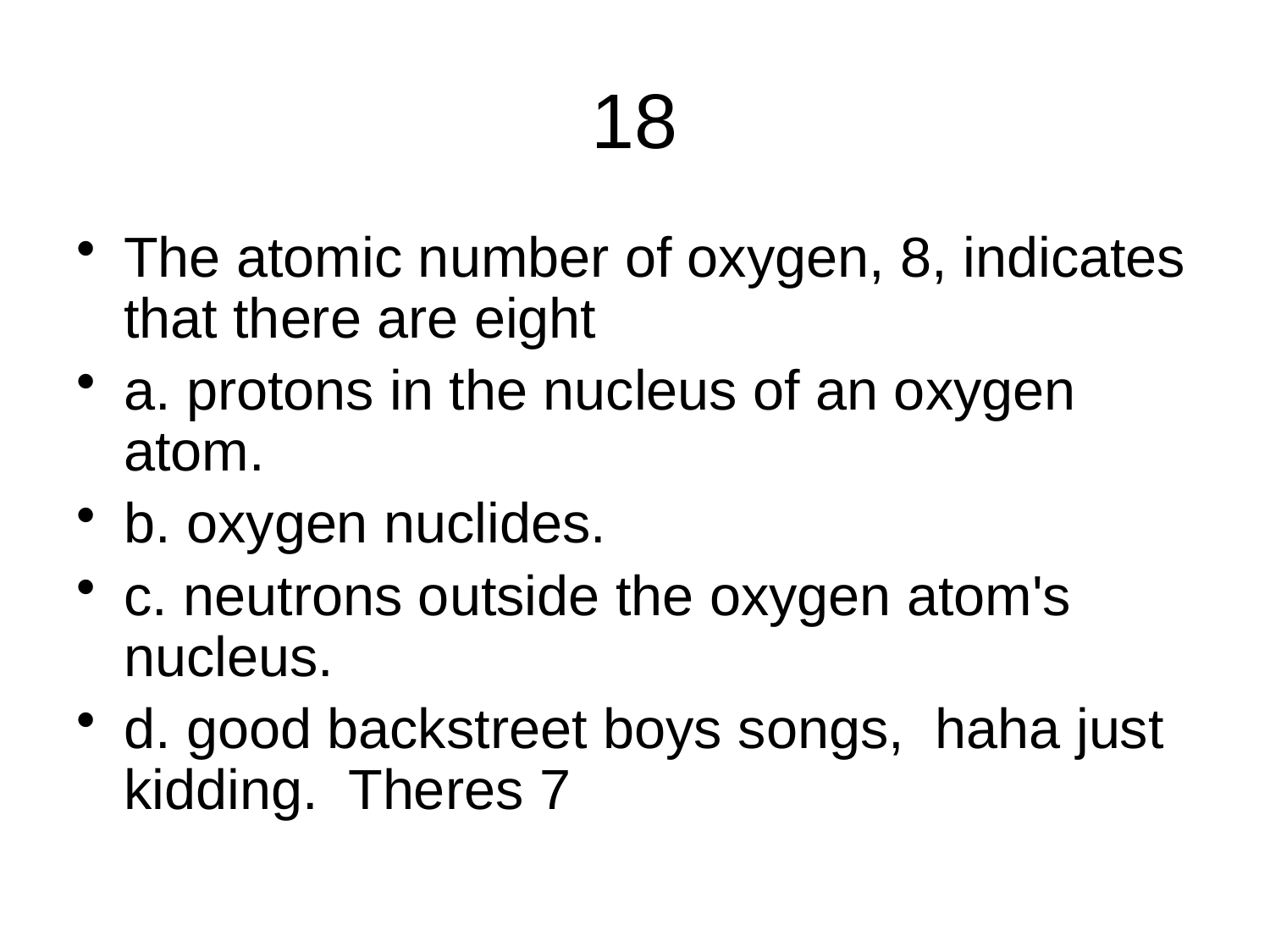

# 18
The atomic number of oxygen, 8, indicates that there are eight
a. protons in the nucleus of an oxygen atom.
b. oxygen nuclides.
c. neutrons outside the oxygen atom's nucleus.
d. good backstreet boys songs,  haha just kidding.  Theres 7